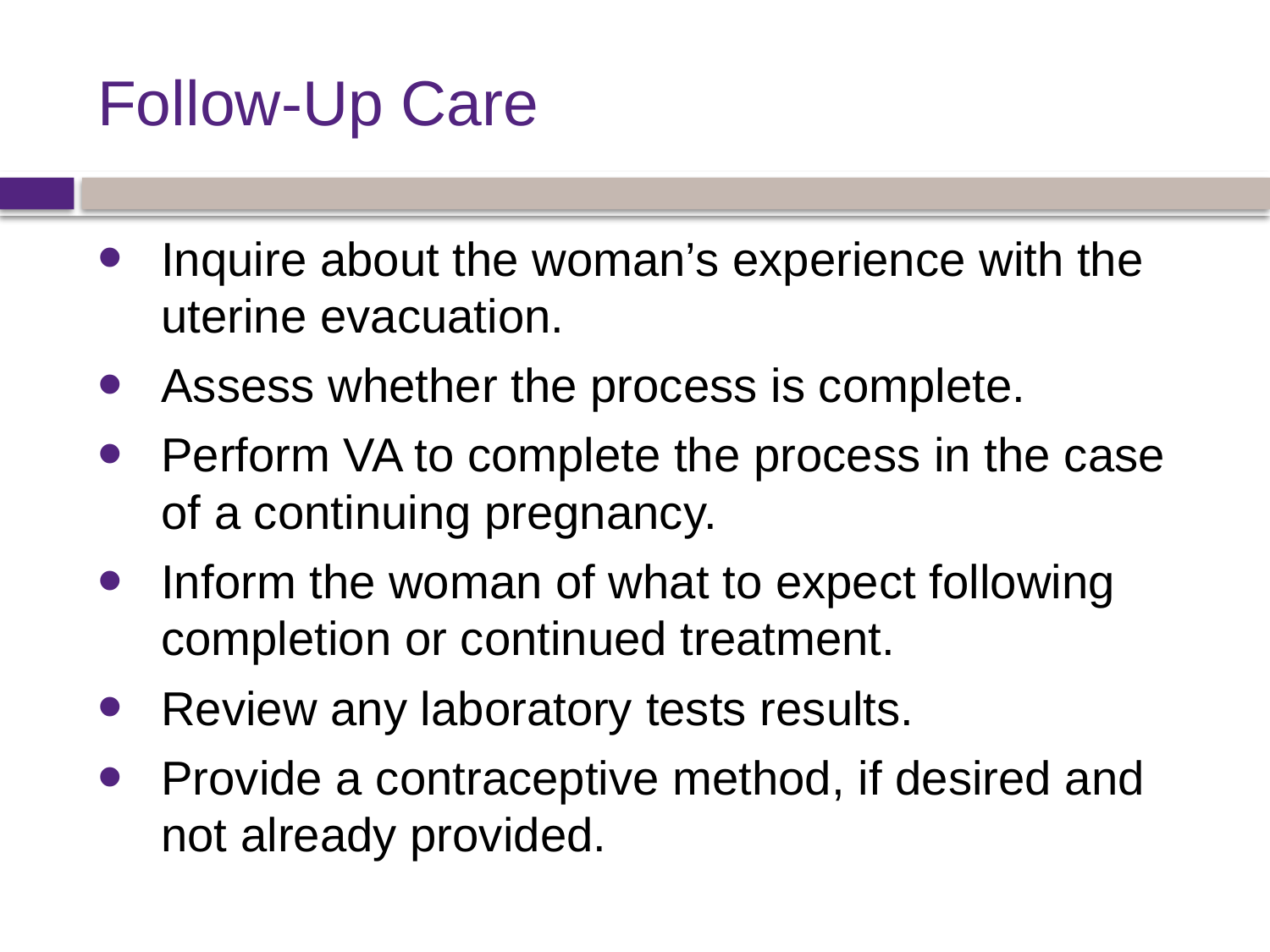

# Follow-Up Care
Inquire about the woman’s experience with the uterine evacuation.
Assess whether the process is complete.
Perform VA to complete the process in the case of a continuing pregnancy.
Inform the woman of what to expect following completion or continued treatment.
Review any laboratory tests results.
Provide a contraceptive method, if desired and not already provided.